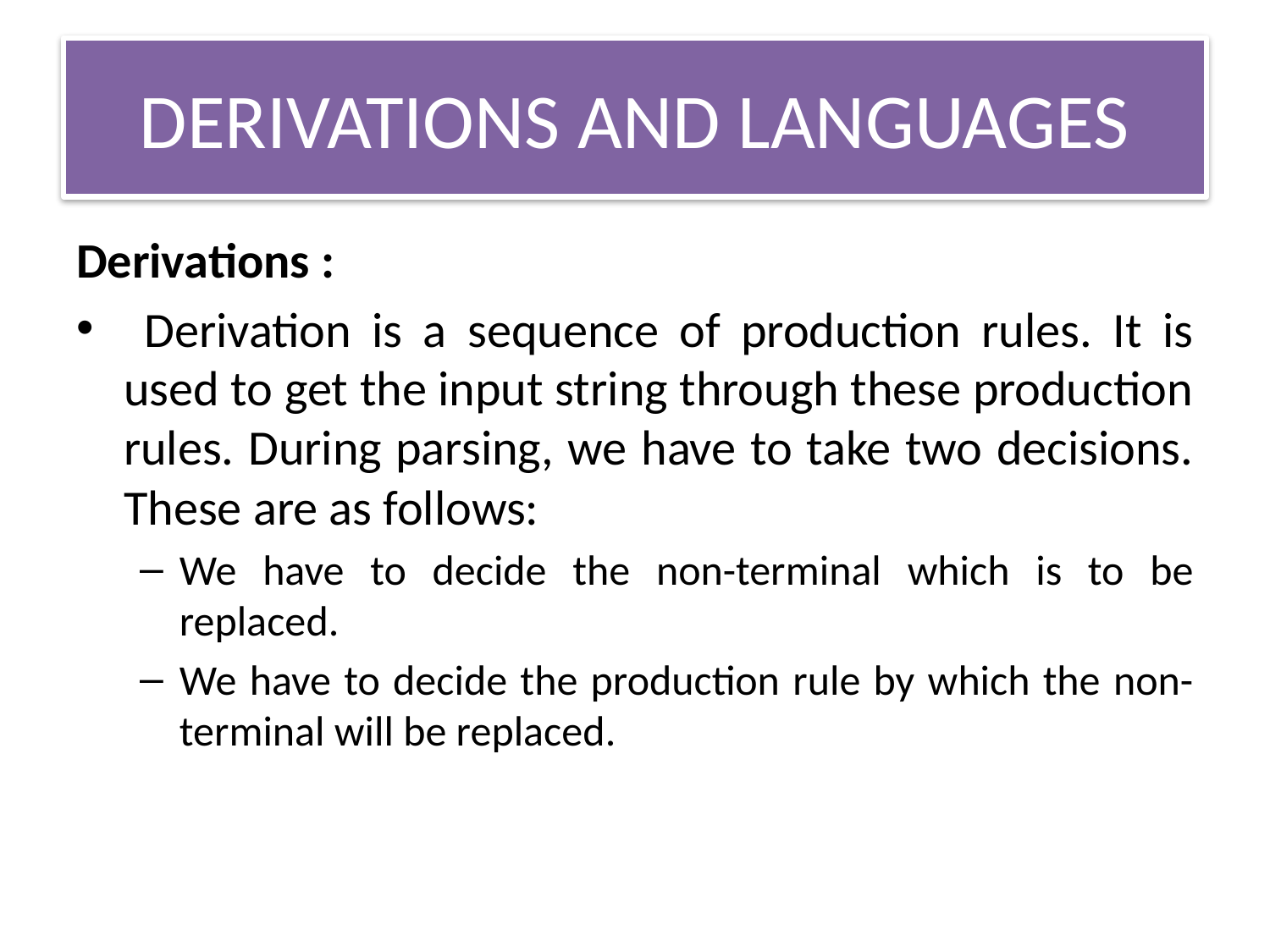

# DERIVATIONS AND LANGUAGES
Derivations :
 Derivation is a sequence of production rules. It is used to get the input string through these production rules. During parsing, we have to take two decisions. These are as follows:
We have to decide the non-terminal which is to be replaced.
We have to decide the production rule by which the non-terminal will be replaced.